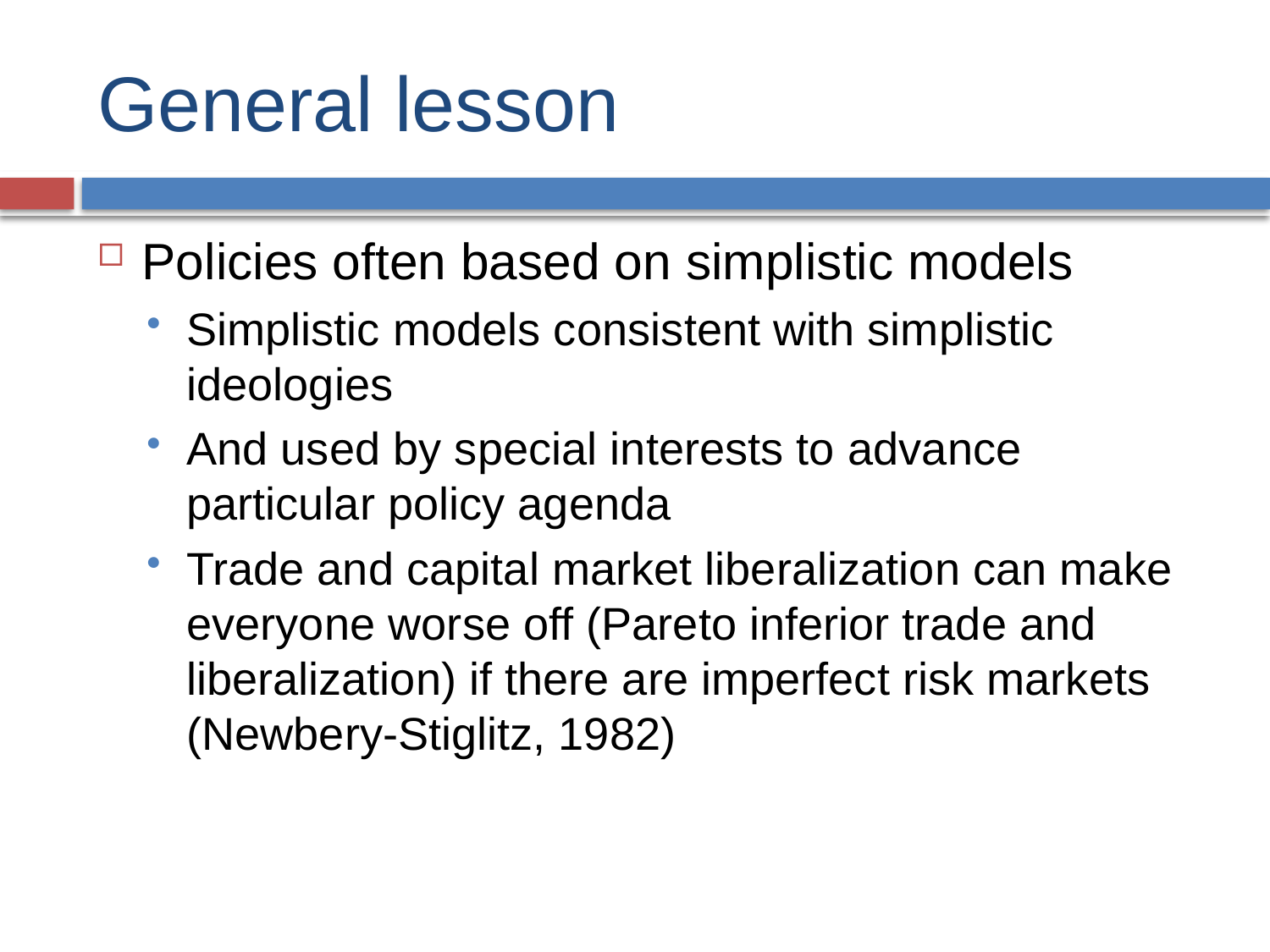

# General lesson
Policies often based on simplistic models
Simplistic models consistent with simplistic ideologies
And used by special interests to advance particular policy agenda
Trade and capital market liberalization can make everyone worse off (Pareto inferior trade and liberalization) if there are imperfect risk markets (Newbery-Stiglitz, 1982)